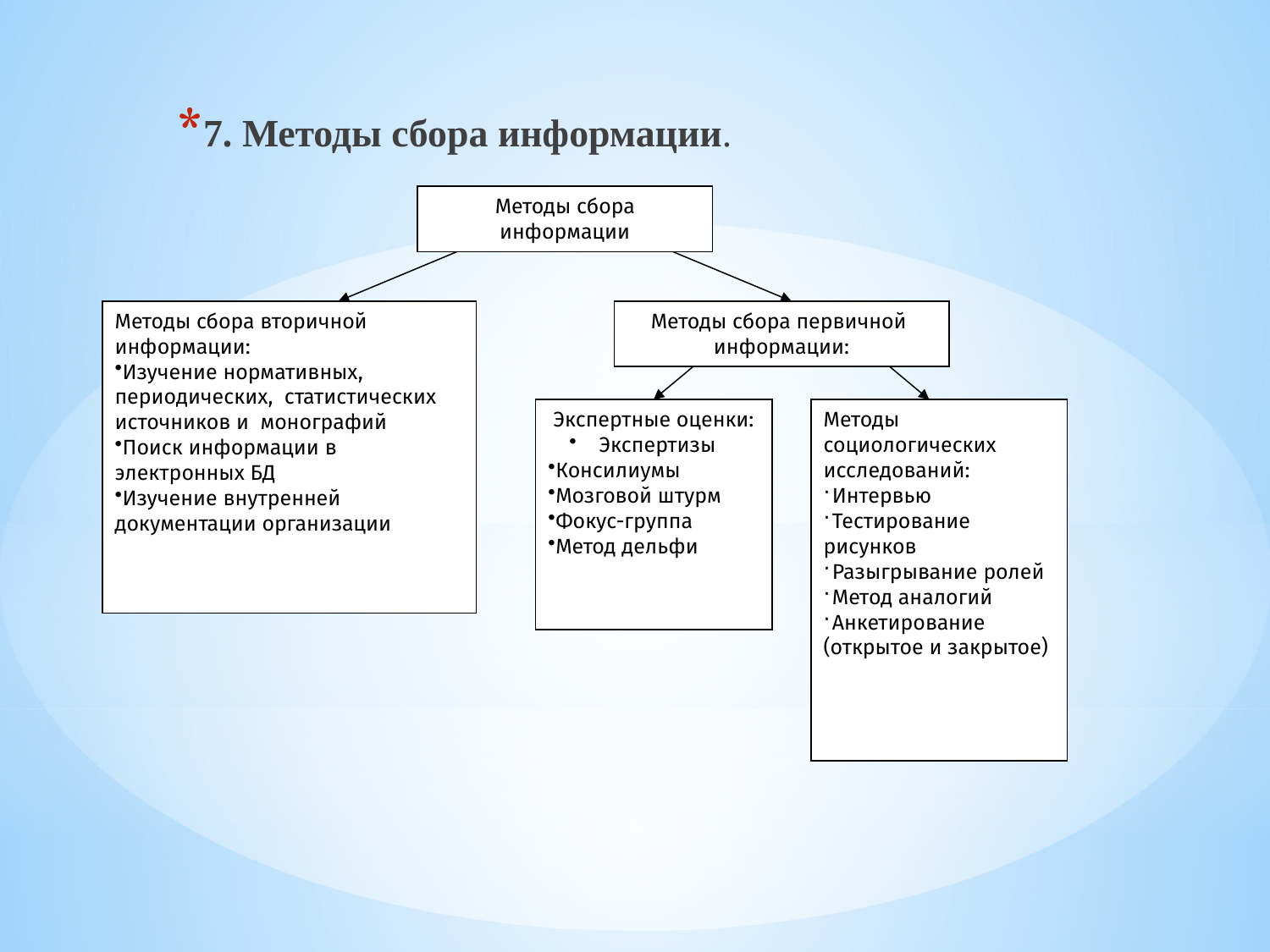

7. Методы сбора информации.

Методы сбора информации

Методы сбора вторичной  информации:
Изучение нормативных, периодических,  статистических источников и  монографий
Поиск информации в электронных БД
Изучение внутренней документации организации

Методы сбора первичной  информации:

Экспертные оценки:
Экспертизы
Консилиумы
Мозговой штурм
Фокус-группа
Метод дельфи
Методы социологических исследований:
Интервью
Тестирование рисунков
Разыгрывание ролей
Метод аналогий
Анкетирование
(открытое и закрытое)